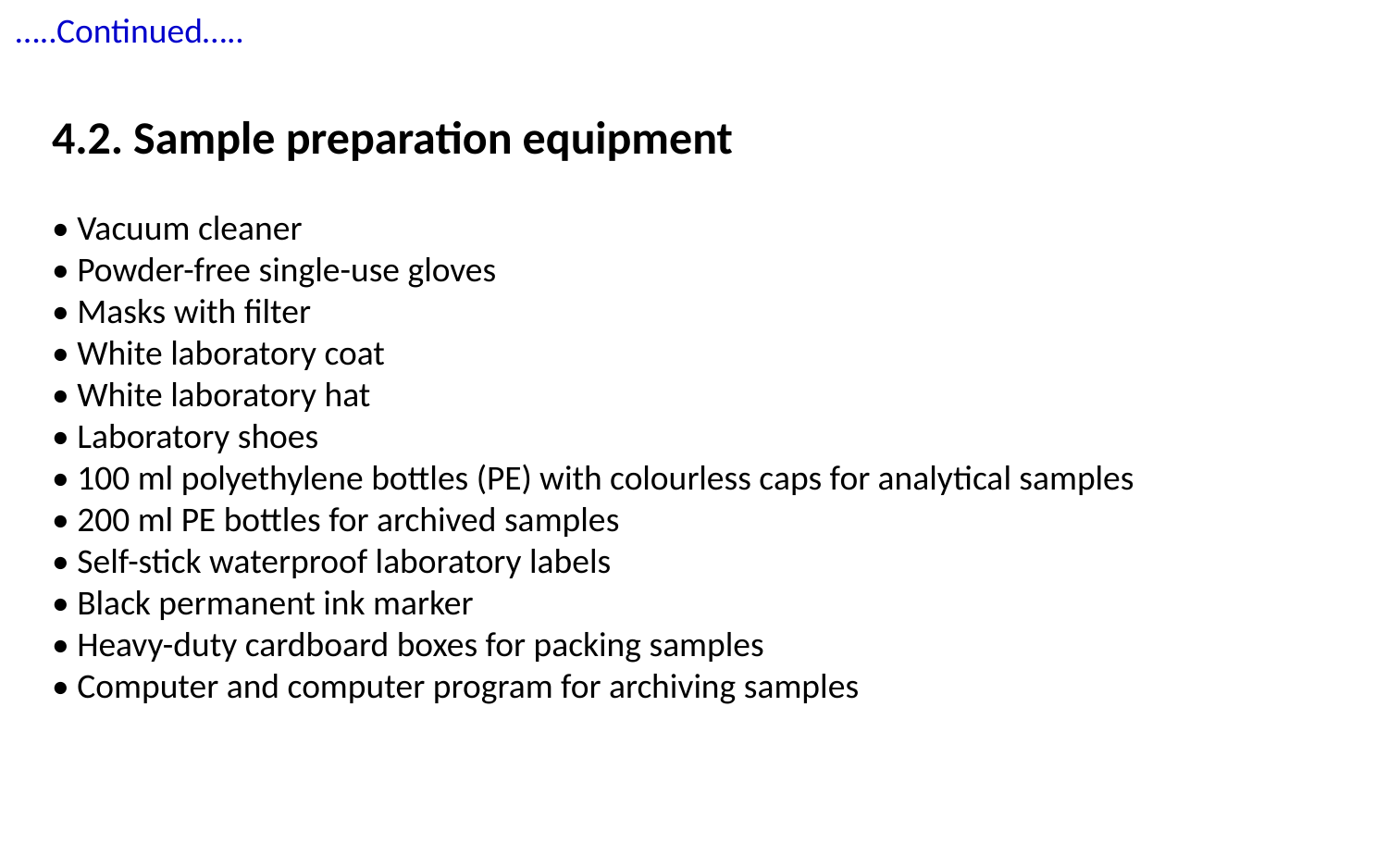

…..Continued…..
4.2. Sample preparation equipment

• Vacuum cleaner
• Powder-free single-use gloves
• Masks with filter
• White laboratory coat
• White laboratory hat
• Laboratory shoes
• 100 ml polyethylene bottles (PE) with colourless caps for analytical samples
• 200 ml PE bottles for archived samples
• Self-stick waterproof laboratory labels
• Black permanent ink marker
• Heavy-duty cardboard boxes for packing samples
• Computer and computer program for archiving samples